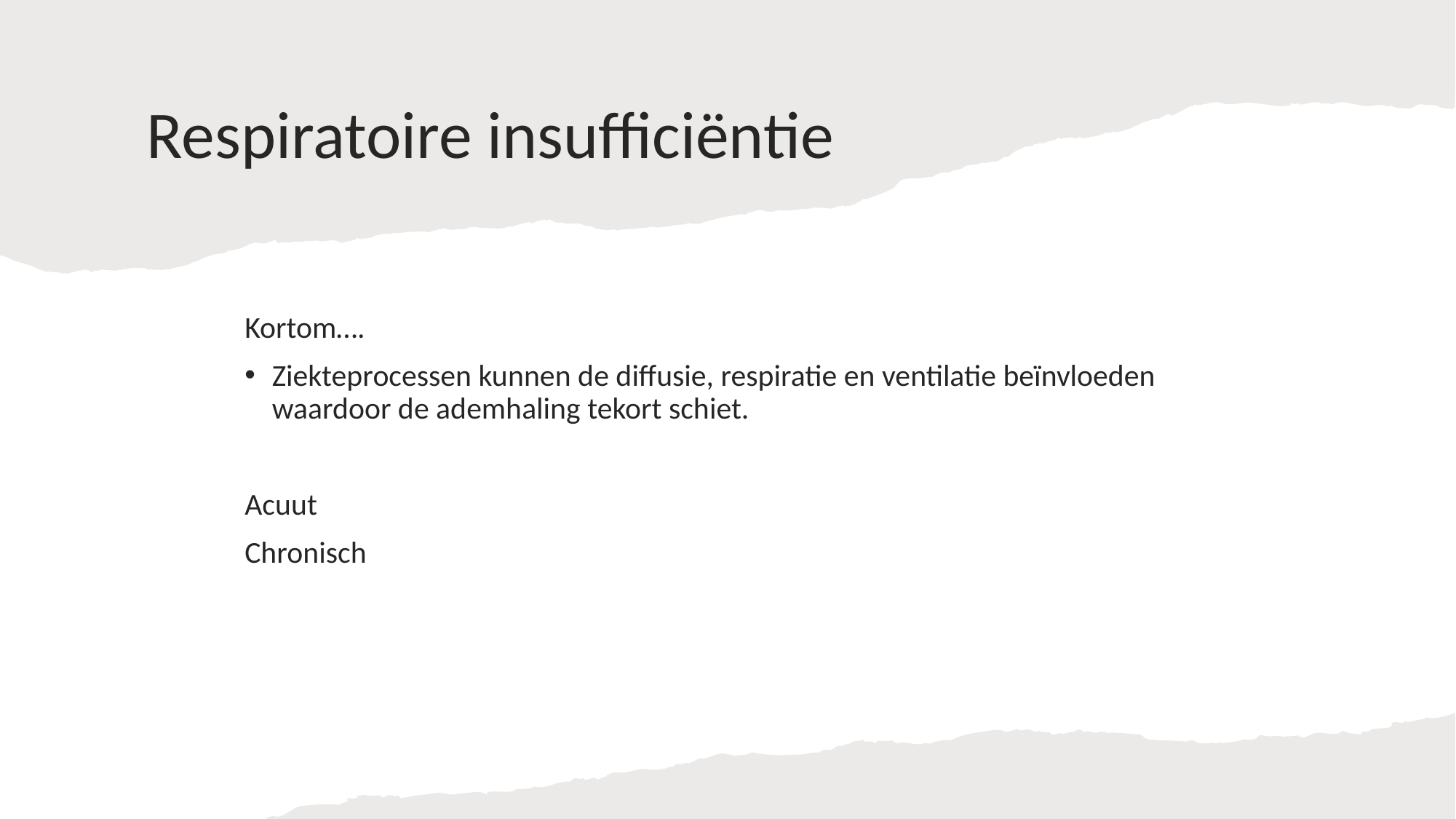

# Respiratoire insufficiëntie
Kortom….
Ziekteprocessen kunnen de diffusie, respiratie en ventilatie beïnvloeden waardoor de ademhaling tekort schiet.

Acuut
Chronisch